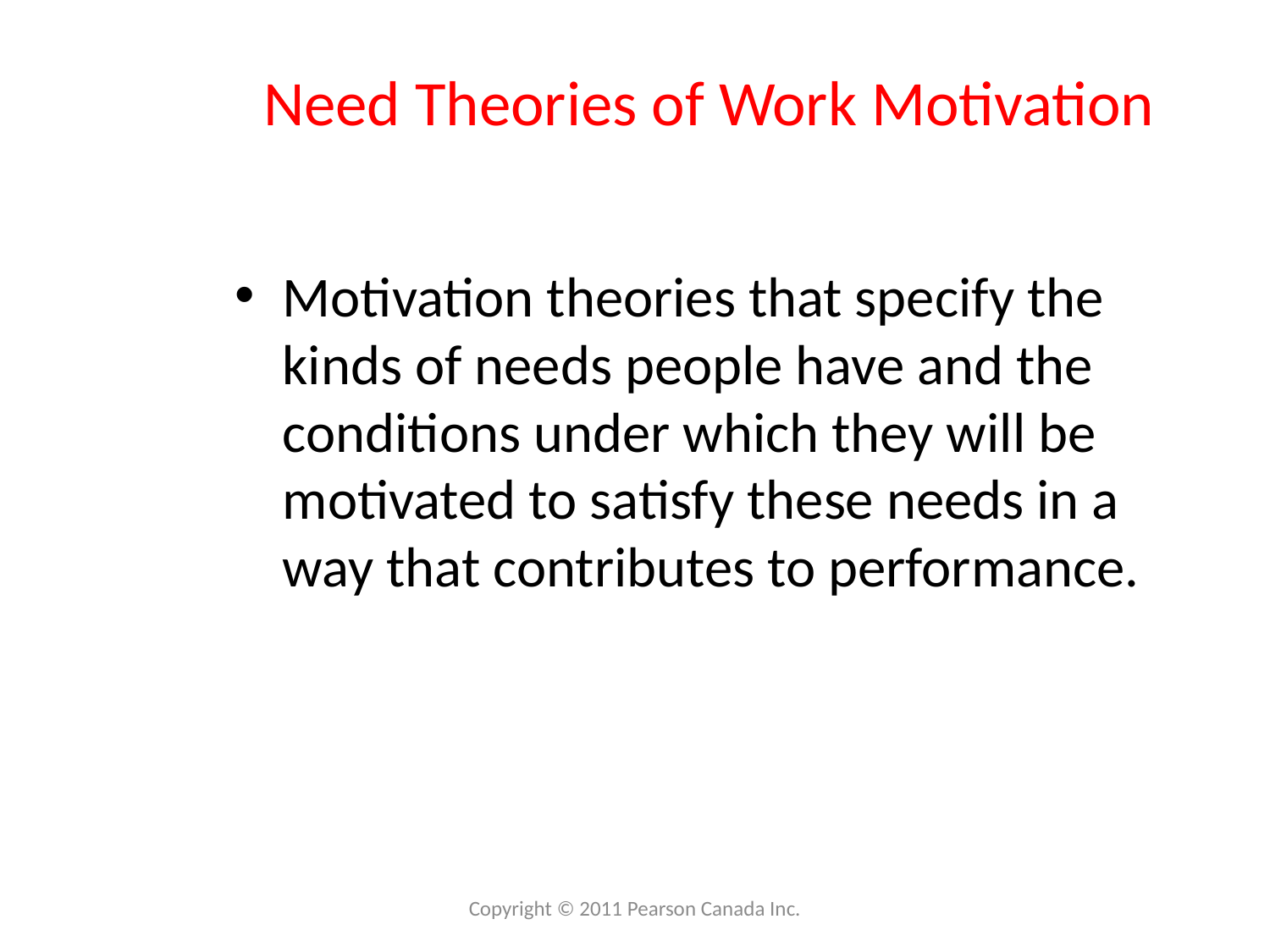

# Need Theories of Work Motivation
Motivation theories that specify the kinds of needs people have and the conditions under which they will be motivated to satisfy these needs in a way that contributes to performance.

Copyright © 2011 Pearson Canada Inc.